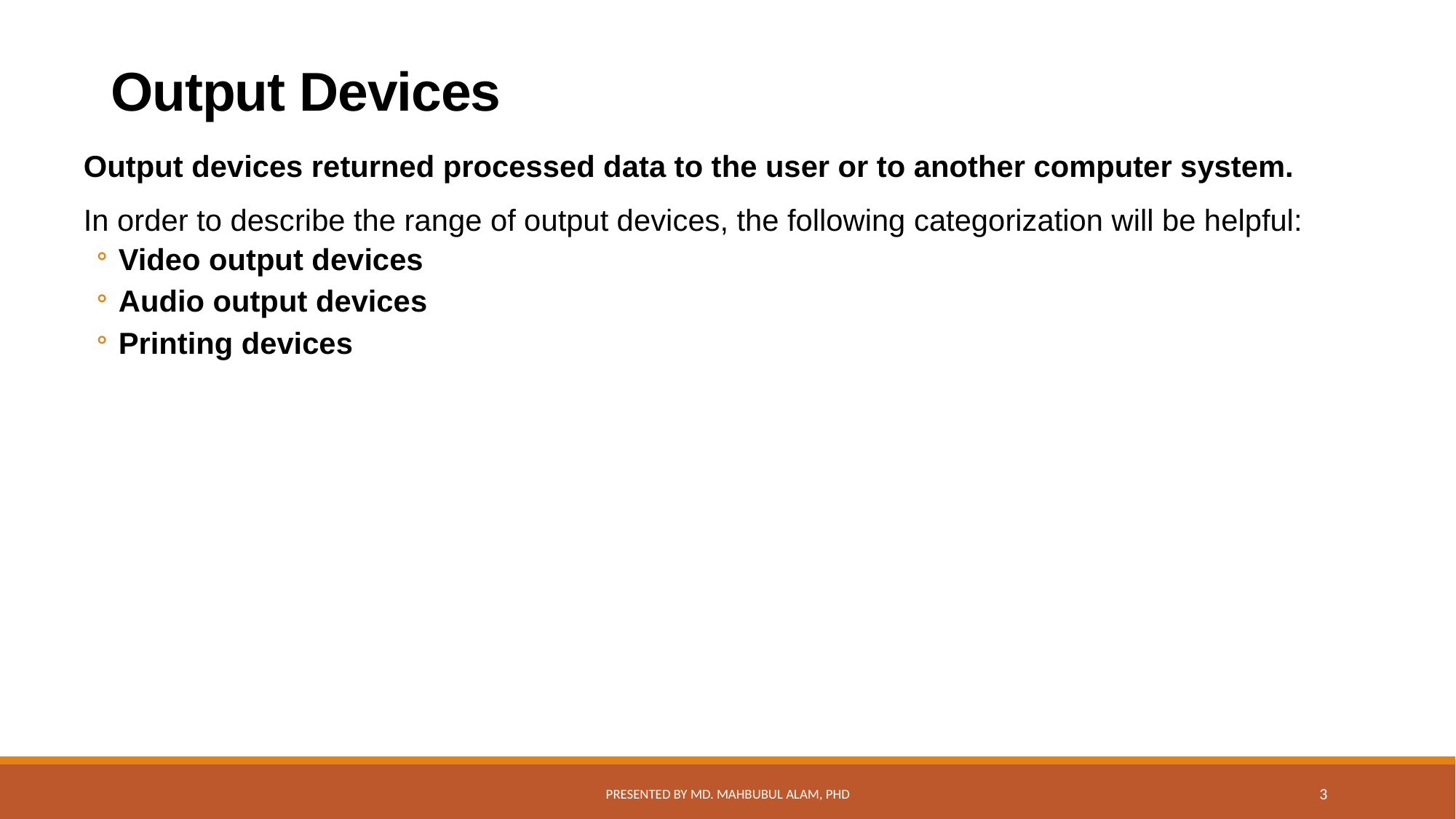

# Output Devices
Output devices returned processed data to the user or to another computer system.
In order to describe the range of output devices, the following categorization will be helpful:
Video output devices
Audio output devices
Printing devices
Presented by Md. Mahbubul Alam, PhD
3